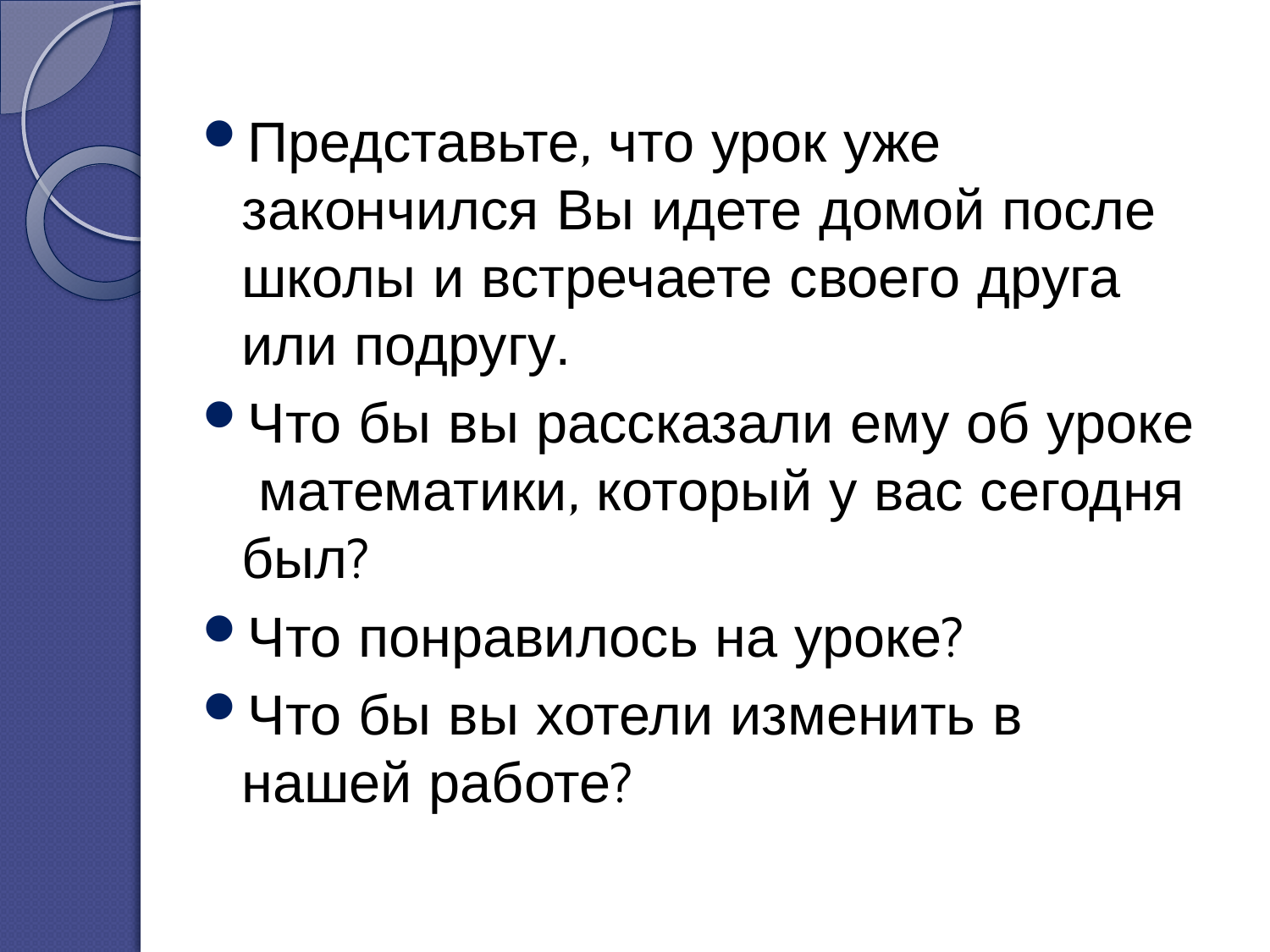

#
Представьте, что урок уже закончился Вы идете домой после школы и встречаете своего друга или подругу.
Что бы вы рассказали ему об уроке  математики, который у вас сегодня был?
Что понравилось на уроке?
Что бы вы хотели изменить в нашей работе?